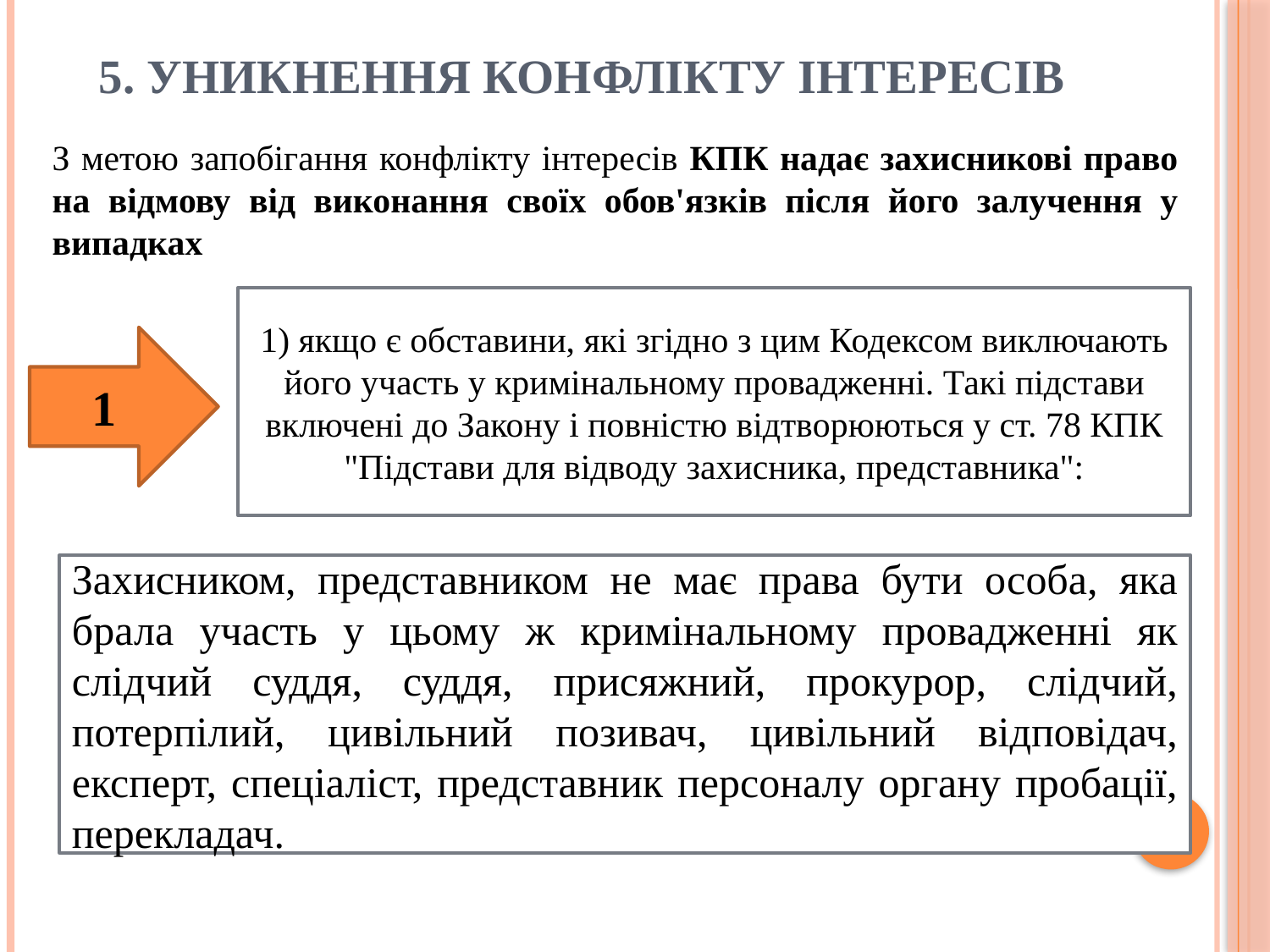

# 5. Уникнення конфлікту інтересів
З метою запобігання конфлікту інтересів КПК надає захисникові право на відмову від виконання своїх обов'язків після його залучення у випадках
1) якщо є обставини, які згідно з цим Кодексом виключають його участь у кримінальному провадженні. Такі підстави включені до Закону і повністю відтворюються у ст. 78 КПК "Підстави для відводу захисника, представника":
1
Захисником, представником не має права бути особа, яка брала участь у цьому ж кримінальному провадженні як слідчий суддя, суддя, присяжний, прокурор, слідчий, потерпілий, цивільний позивач, цивільний відповідач, експерт, спеціаліст, представник персоналу органу пробації, перекладач.